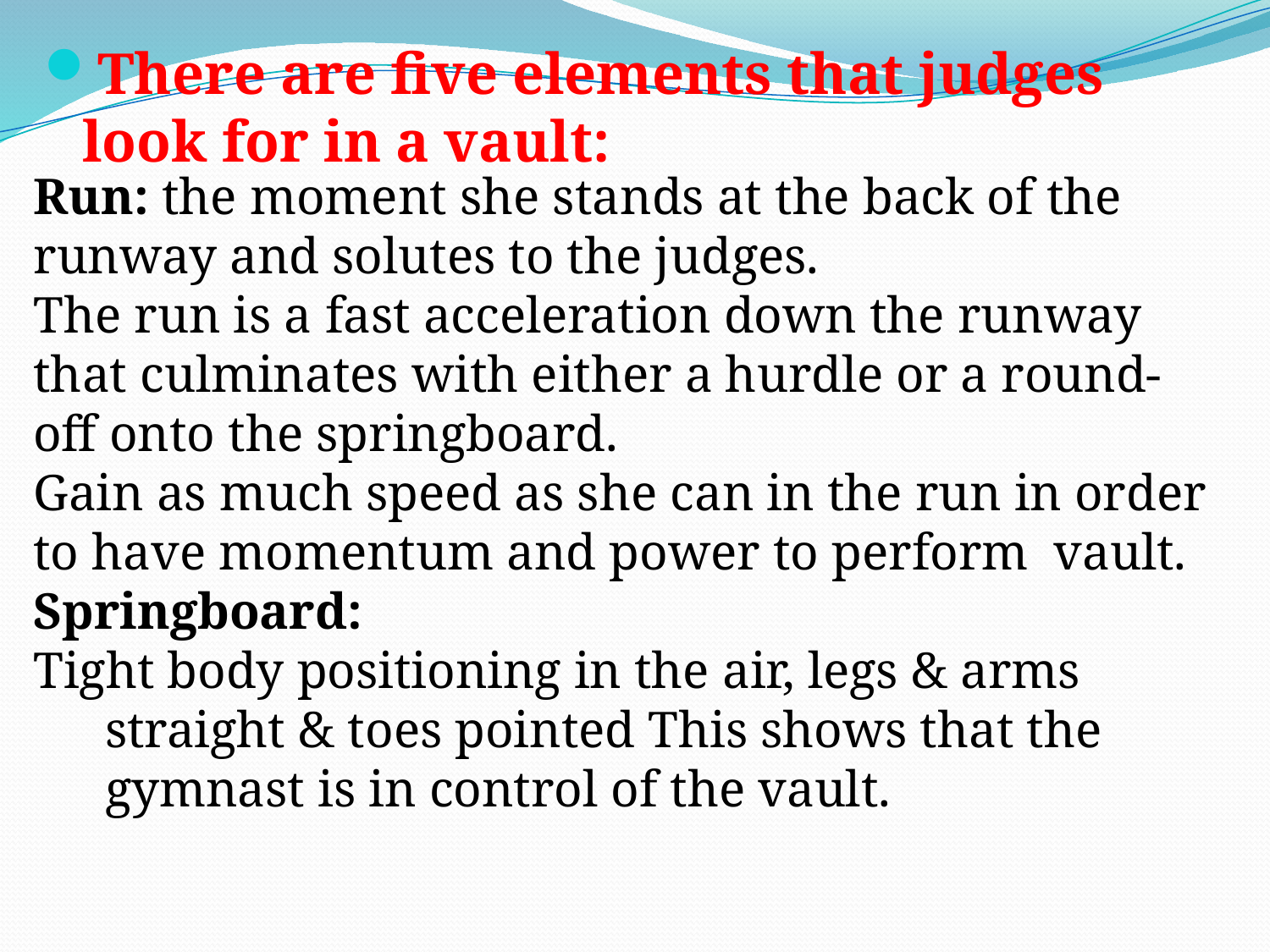

There are five elements that judges look for in a vault:
Run: the moment she stands at the back of the runway and solutes to the judges.
The run is a fast acceleration down the runway that culminates with either a hurdle or a round-off onto the springboard.
Gain as much speed as she can in the run in order to have momentum and power to perform  vault.
Springboard:
Tight body positioning in the air, legs & arms straight & toes pointed This shows that the gymnast is in control of the vault.